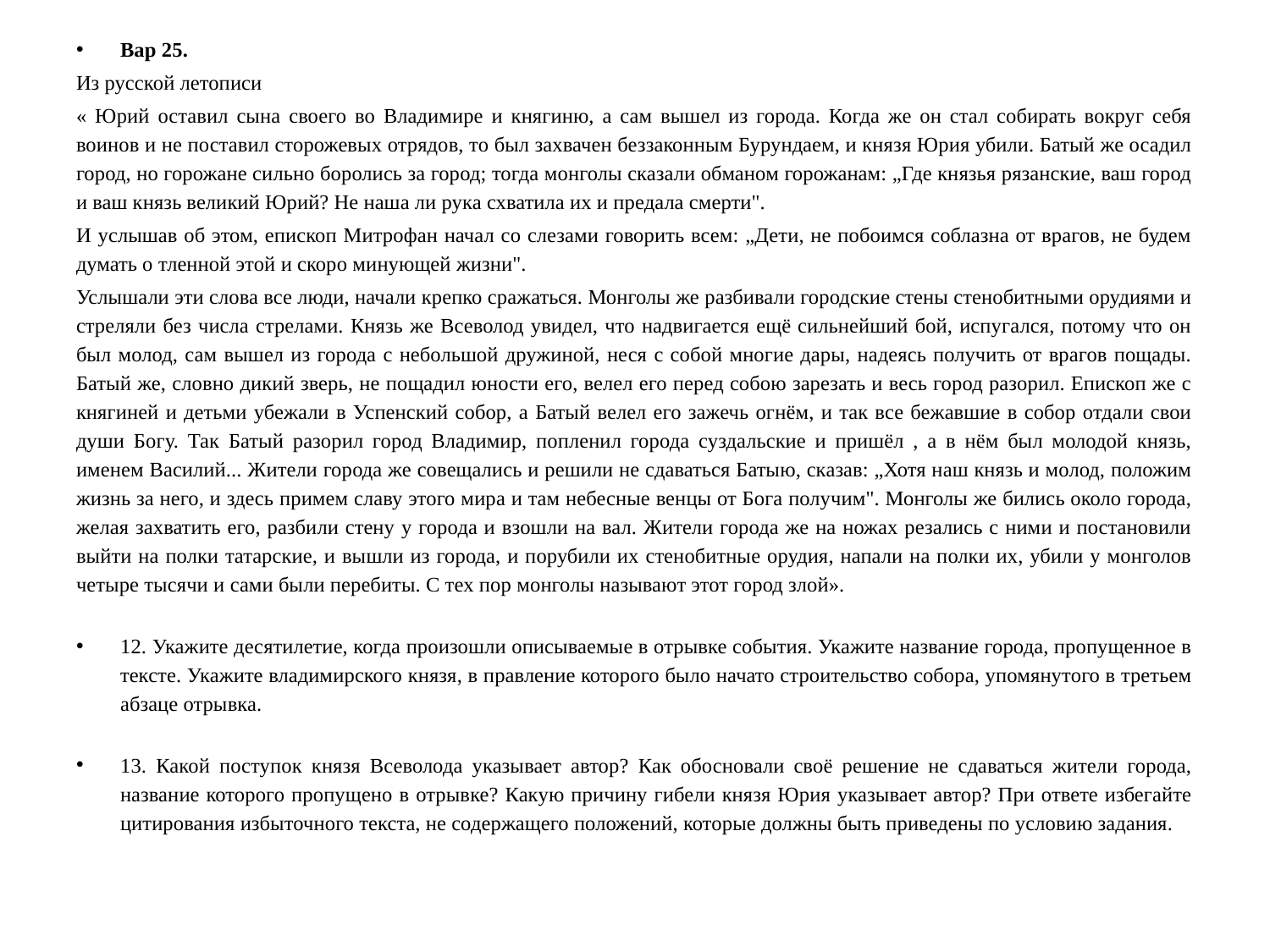

Вар 25.
Из русской летописи
« Юрий оставил сына своего во Владимире и княгиню, а сам вышел из города. Когда же он стал собирать вокруг себя воинов и не поставил сторожевых отрядов, то был захвачен беззаконным Бурундаем, и князя Юрия убили. Батый же осадил город, но горожане сильно боролись за город; тогда монголы сказали обманом горожанам: „Где князья рязанские, ваш город и ваш князь великий Юрий? Не наша ли рука схватила их и предала смерти".
И услышав об этом, епископ Митрофан начал со слезами говорить всем: „Дети, не побоимся соблазна от врагов, не будем думать о тленной этой и скоро минующей жизни".
Услышали эти слова все люди, начали крепко сражаться. Монголы же разбивали городские стены стенобитными орудиями и стреляли без числа стрелами. Князь же Всеволод увидел, что надвигается ещё сильнейший бой, испугался, потому что он был молод, сам вышел из города с небольшой дружиной, неся с собой многие дары, надеясь получить от врагов пощады. Батый же, словно дикий зверь, не пощадил юности его, велел его перед собою зарезать и весь город разорил. Епископ же с княгиней и детьми убежали в Успенский собор, а Батый велел его зажечь огнём, и так все бежавшие в собор отдали свои души Богу. Так Батый разорил город Владимир, попленил города суздальские и пришёл , а в нём был молодой князь, именем Василий... Жители города же совещались и решили не сдаваться Батыю, сказав: „Хотя наш князь и молод, положим жизнь за него, и здесь примем славу этого мира и там небесные венцы от Бога получим". Монголы же бились около города, желая захватить его, разбили стену у города и взошли на вал. Жители города же на ножах резались с ними и постановили выйти на полки татарские, и вышли из города, и порубили их стенобитные орудия, напали на полки их, убили у монголов четыре тысячи и сами были перебиты. С тех пор монголы называют этот город злой».

12. Укажите десятилетие, когда произошли описываемые в отрывке события. Укажите название города, пропущенное в тексте. Укажите владимирского князя, в правление которого было начато строительство собора, упомянутого в третьем абзаце отрывка.

13. Какой поступок князя Всеволода указывает автор? Как обосновали своё решение не сдаваться жители города, название которого пропущено в отрывке? Какую причину гибели князя Юрия указывает автор? При ответе избегайте цитирования избыточного текста, не содержащего положений, которые должны быть приведены по условию задания.